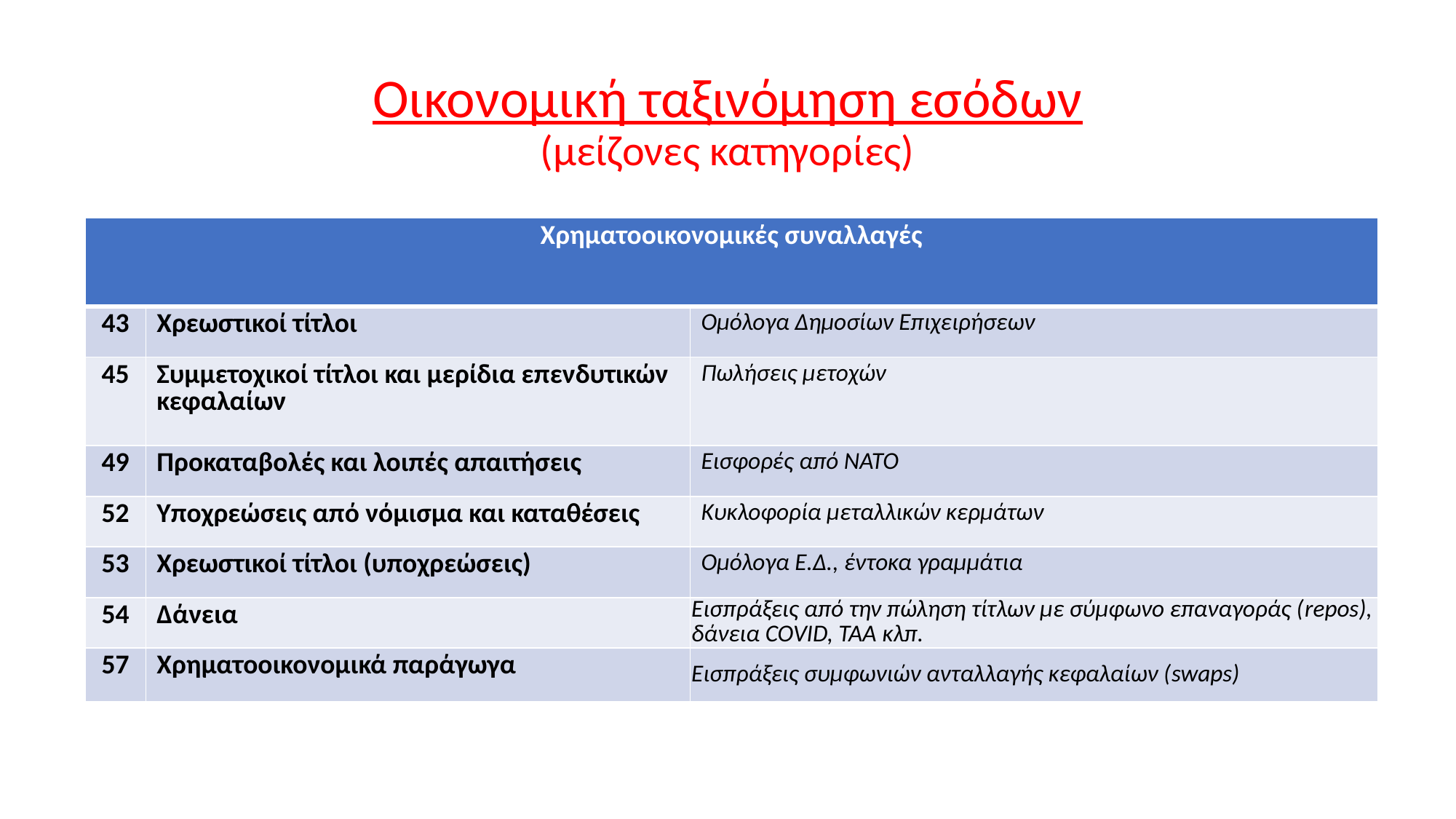

# Οικονομική ταξινόμηση εσόδων (μείζονες κατηγορίες)
| Χρηματοοικονομικές συναλλαγές |  |  |
| --- | --- | --- |
| 43 | Χρεωστικοί τίτλοι | Ομόλογα Δημοσίων Επιχειρήσεων |
| 45 | Συμμετοχικοί τίτλοι και μερίδια επενδυτικών κεφαλαίων | Πωλήσεις μετοχών |
| 49 | Προκαταβολές και λοιπές απαιτήσεις | Εισφορές από ΝΑΤΟ |
| 52 | Υποχρεώσεις από νόμισμα και καταθέσεις | Κυκλοφορία μεταλλικών κερμάτων |
| 53 | Χρεωστικοί τίτλοι (υποχρεώσεις) | Ομόλογα Ε.Δ., έντοκα γραμμάτια |
| 54 | Δάνεια | Εισπράξεις από την πώληση τίτλων με σύμφωνο επαναγοράς (repos), δάνεια COVID, TAA κλπ. |
| 57 | Χρηματοοικονομικά παράγωγα | Εισπράξεις συμφωνιών ανταλλαγής κεφαλαίων (swaps) |